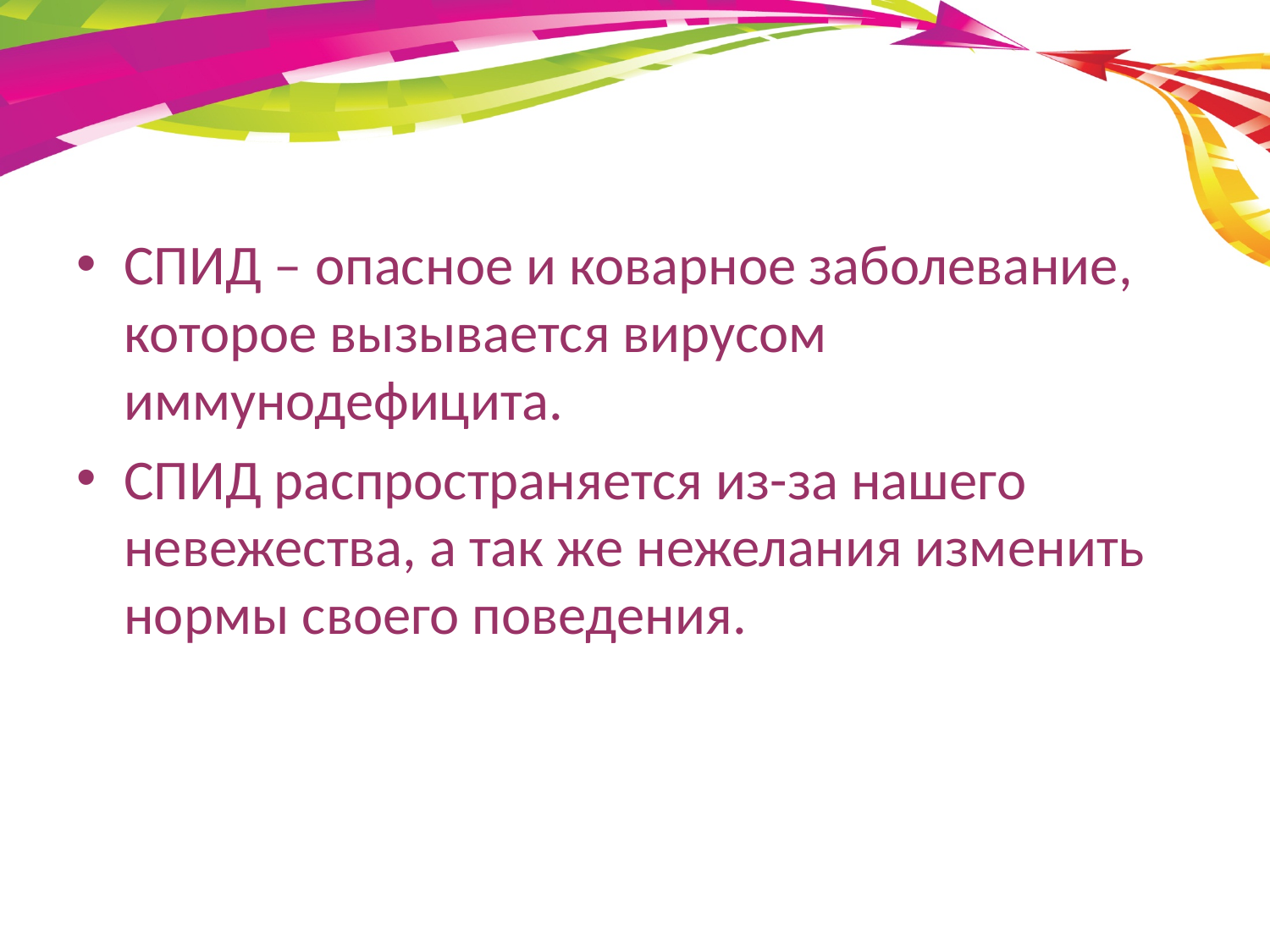

#
СПИД – опасное и коварное заболевание, которое вызывается вирусом иммунодефицита.
СПИД распространяется из-за нашего невежества, а так же нежелания изменить нормы своего поведения.